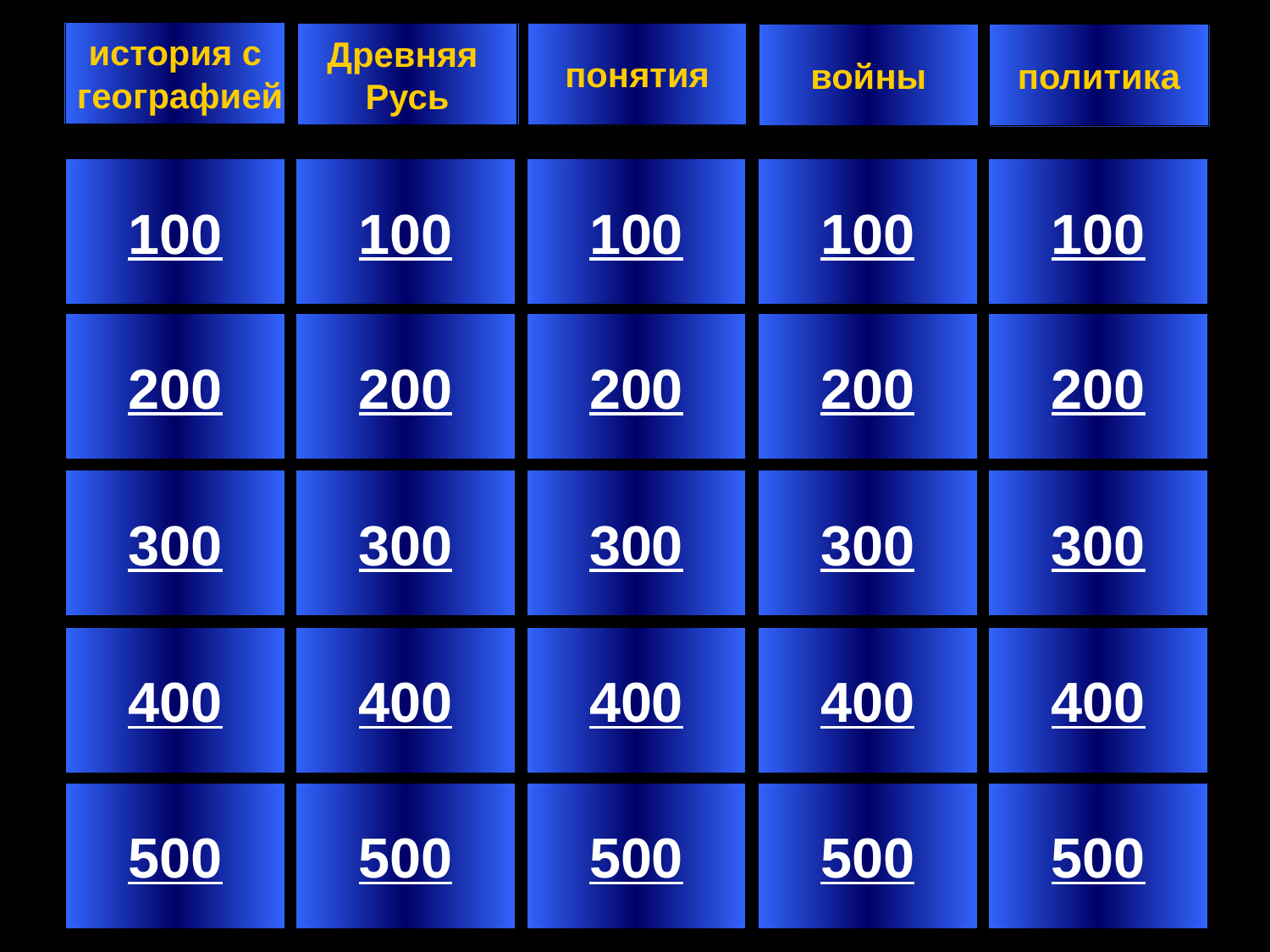

история с
 географией
Древняя
Русь

понятия

войны
политика

100

100

100

100

100

200

200

200

200

200

300

300

300

300

300

400

400

400

400

400

500

500

500

500

500